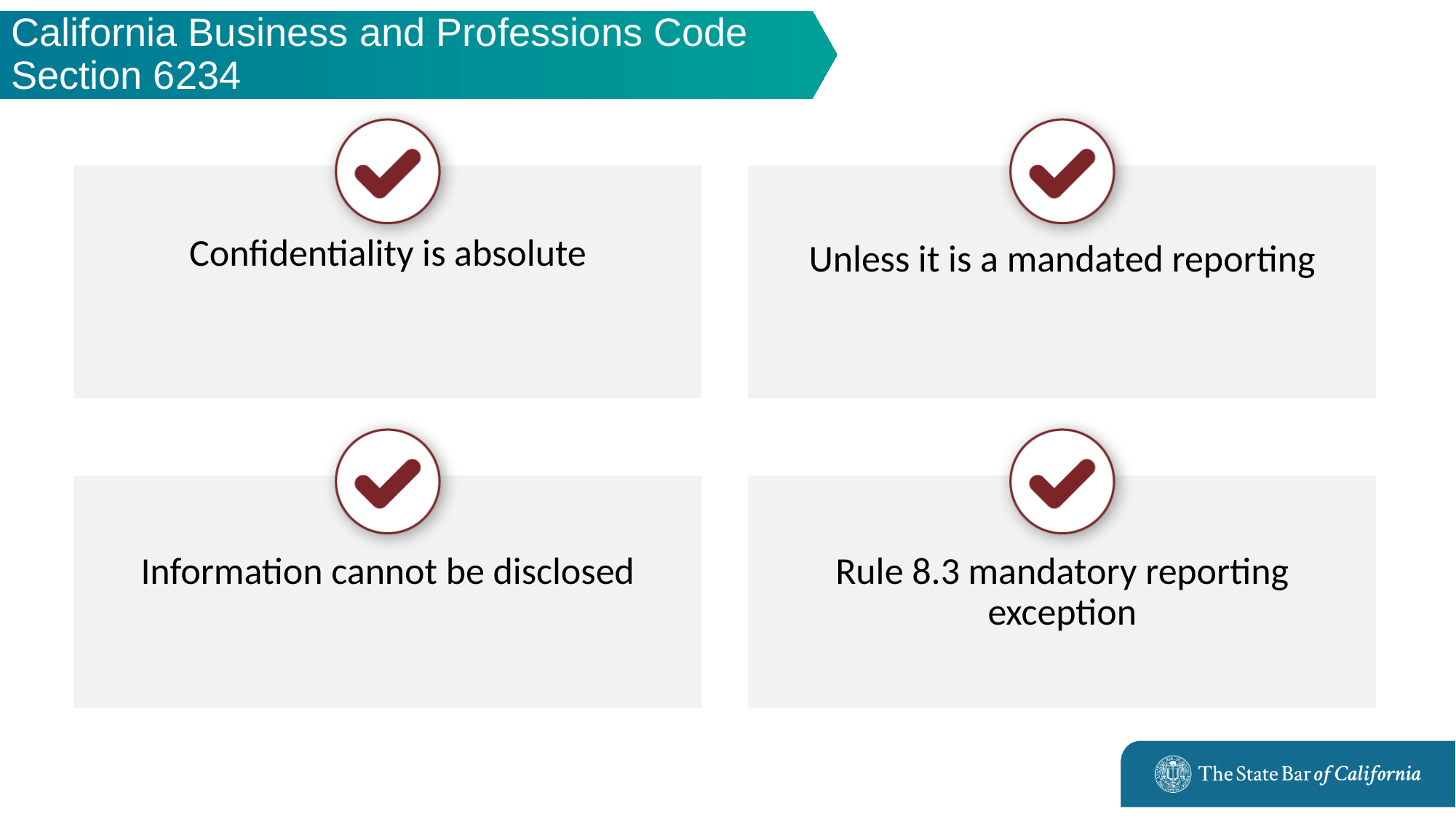

# California Business and Professions Code Section 6234
Confidentiality is absolute

Unless it is a mandated reporting
Information cannot be disclosed
Rule 8.3 mandatory reporting exception